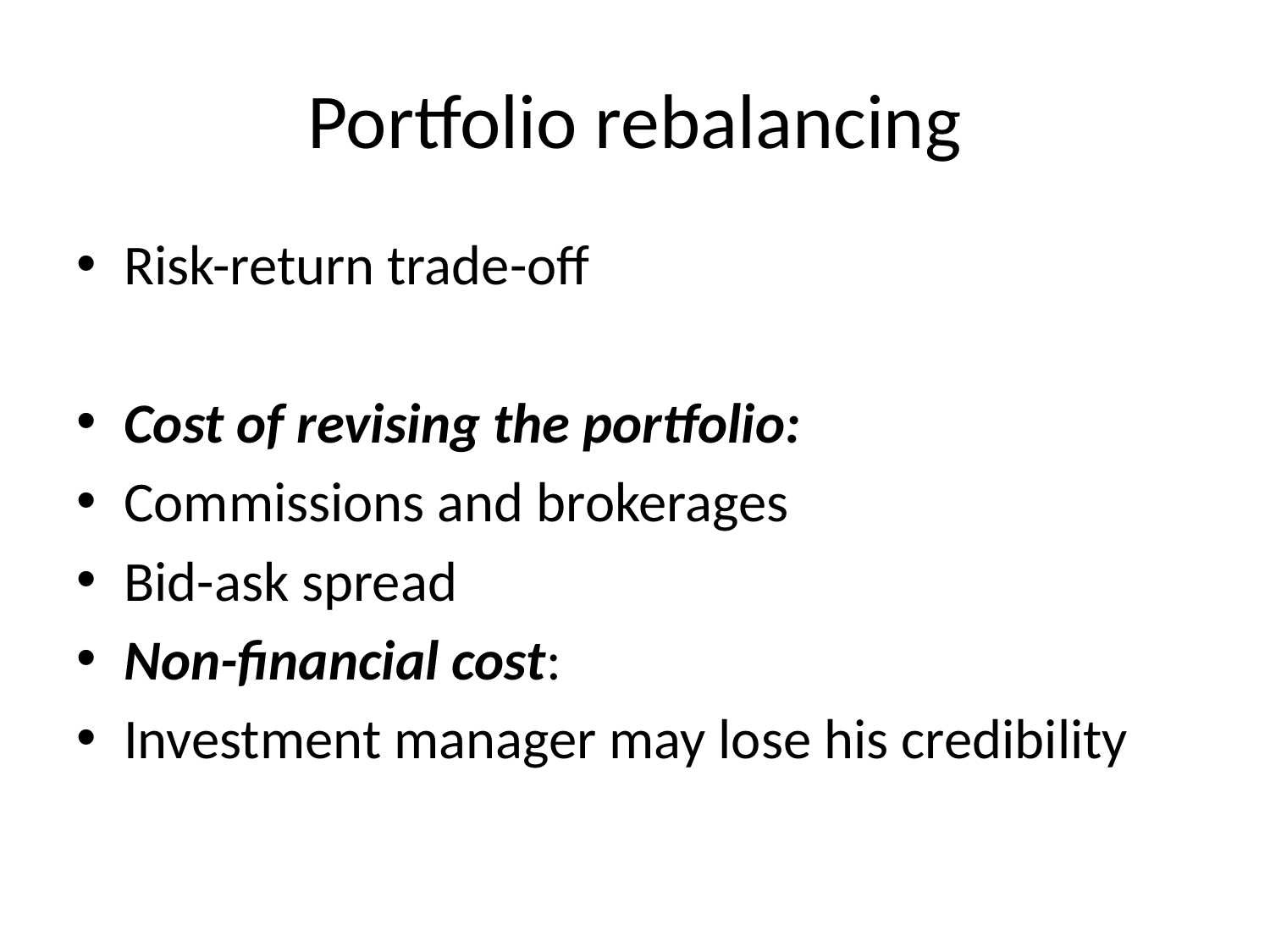

# Portfolio rebalancing
Risk-return trade-off

Cost of revising the portfolio:
Commissions and brokerages
Bid-ask spread
Non-financial cost:
Investment manager may lose his credibility